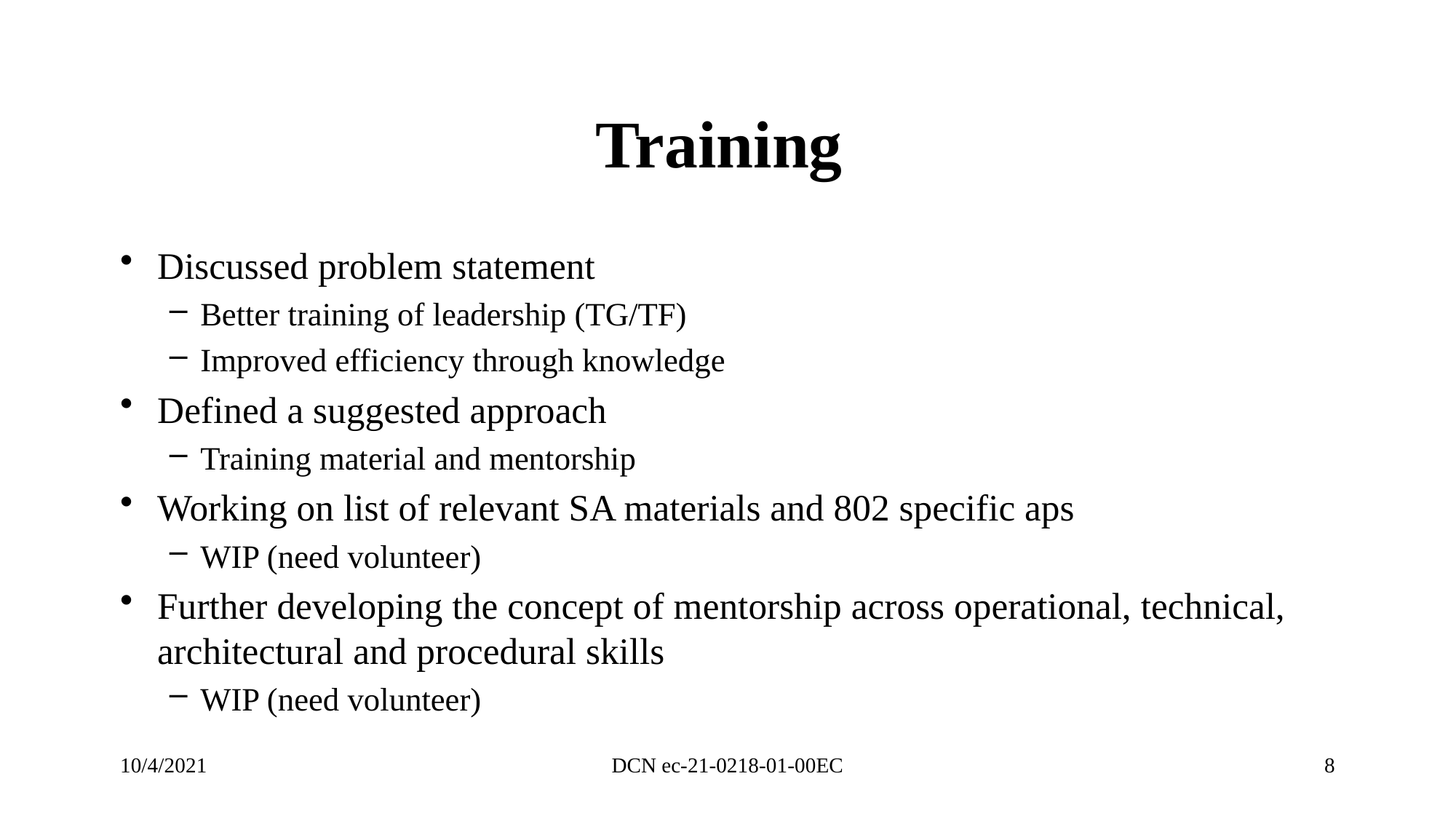

# Training
Discussed problem statement
Better training of leadership (TG/TF)
Improved efficiency through knowledge
Defined a suggested approach
Training material and mentorship
Working on list of relevant SA materials and 802 specific aps
WIP (need volunteer)
Further developing the concept of mentorship across operational, technical, architectural and procedural skills
WIP (need volunteer)

10/4/2021
DCN ec-21-0218-01-00EC
8